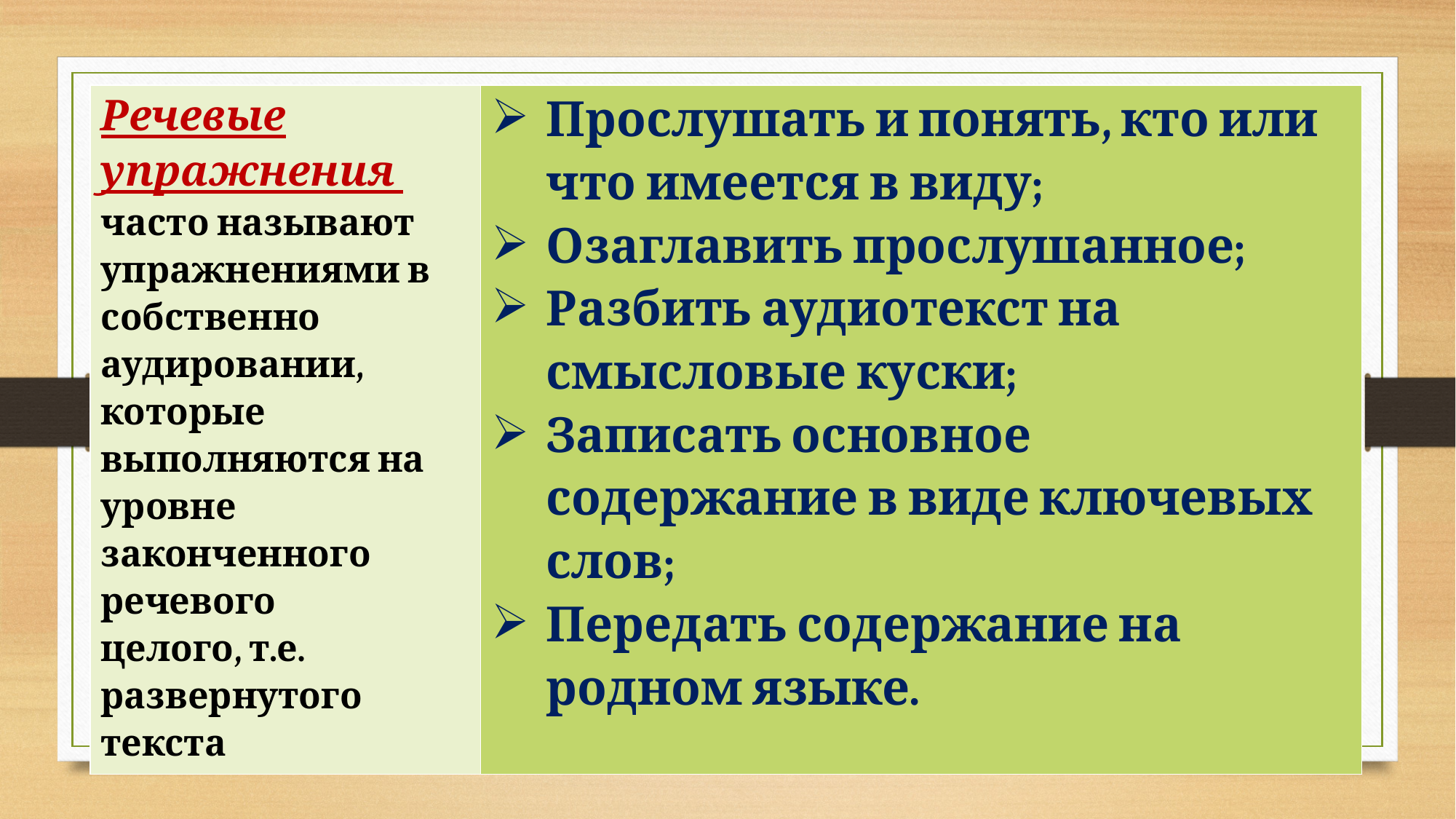

| Речевые упражнения часто называют упражнениями в собственно аудировании, которые выполняются на уровне законченного речевого целого, т.е. развернутого текста | Прослушать и понять, кто или что имеется в виду; Озаглавить прослушанное; Разбить аудиотекст на смысловые куски; Записать основное содержание в виде ключевых слов; Передать содержание на родном языке. |
| --- | --- |